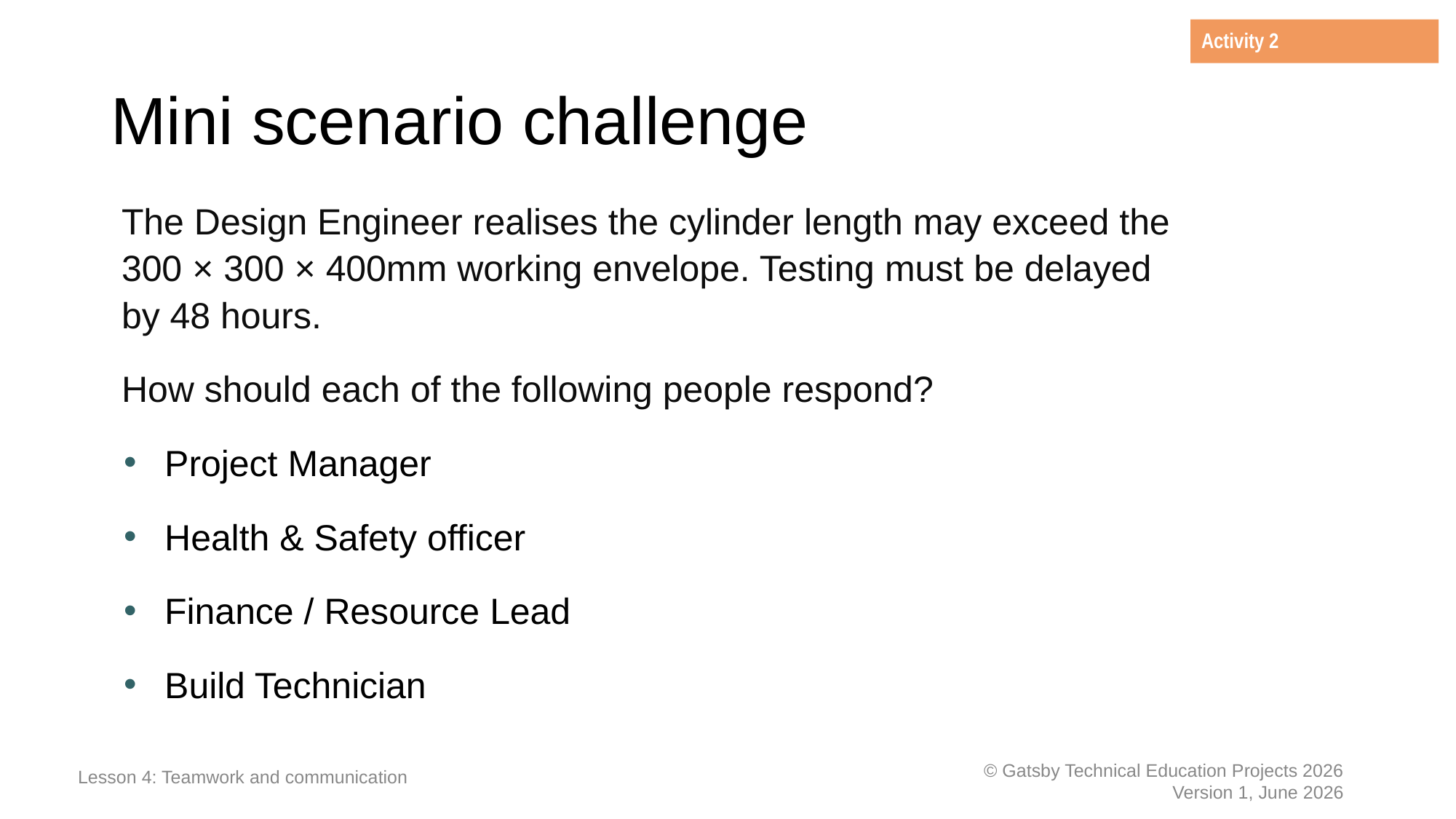

Activity 2
# Mini scenario challenge
The Design Engineer realises the cylinder length may exceed the
300 × 300 × 400mm working envelope. Testing must be delayed
by 48 hours.
How should each of the following people respond?
Project Manager
Health & Safety officer
Finance / Resource Lead
Build Technician

Lesson 4: Teamwork and communication